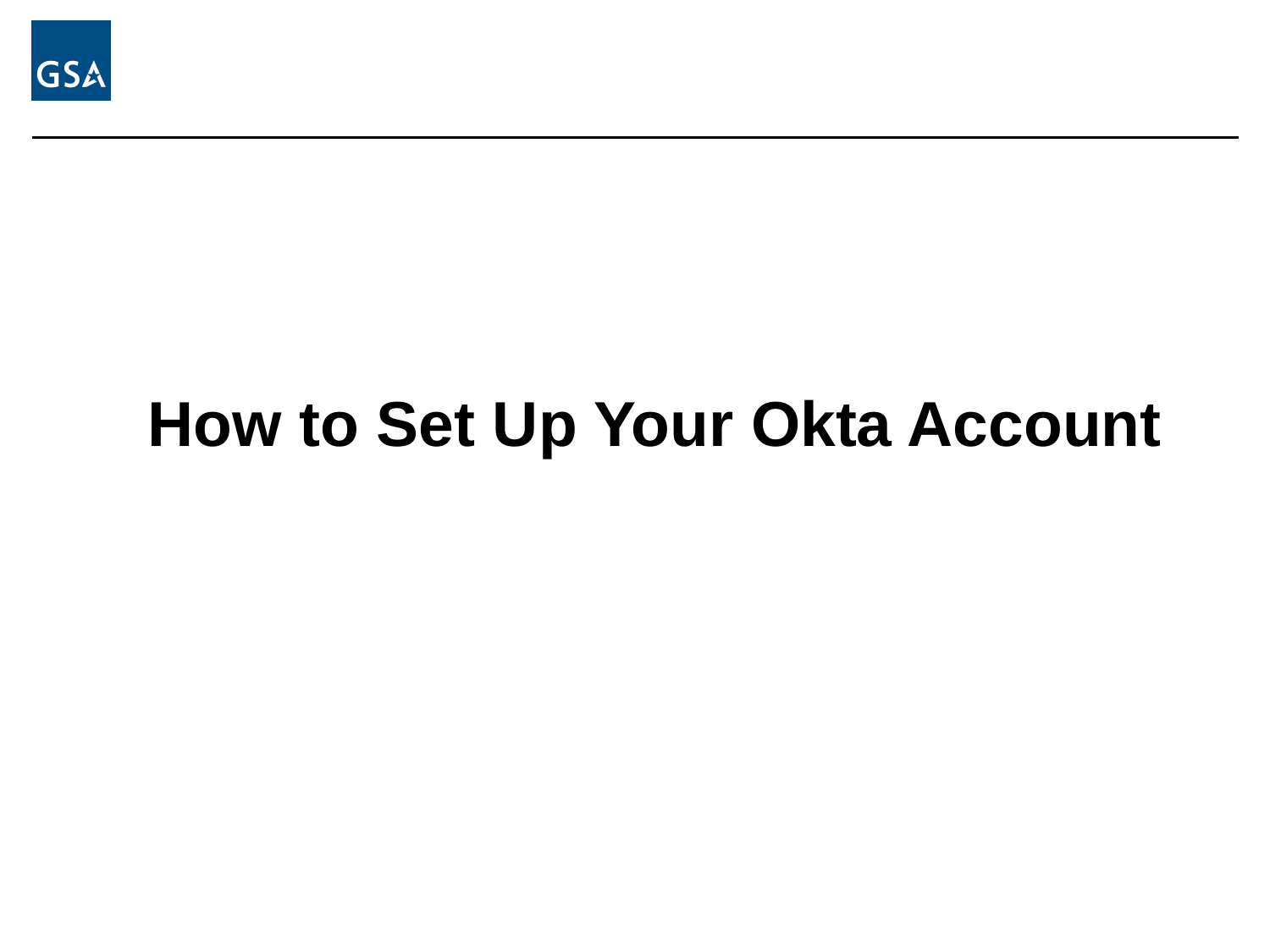

# How to Set Up Your Okta Account